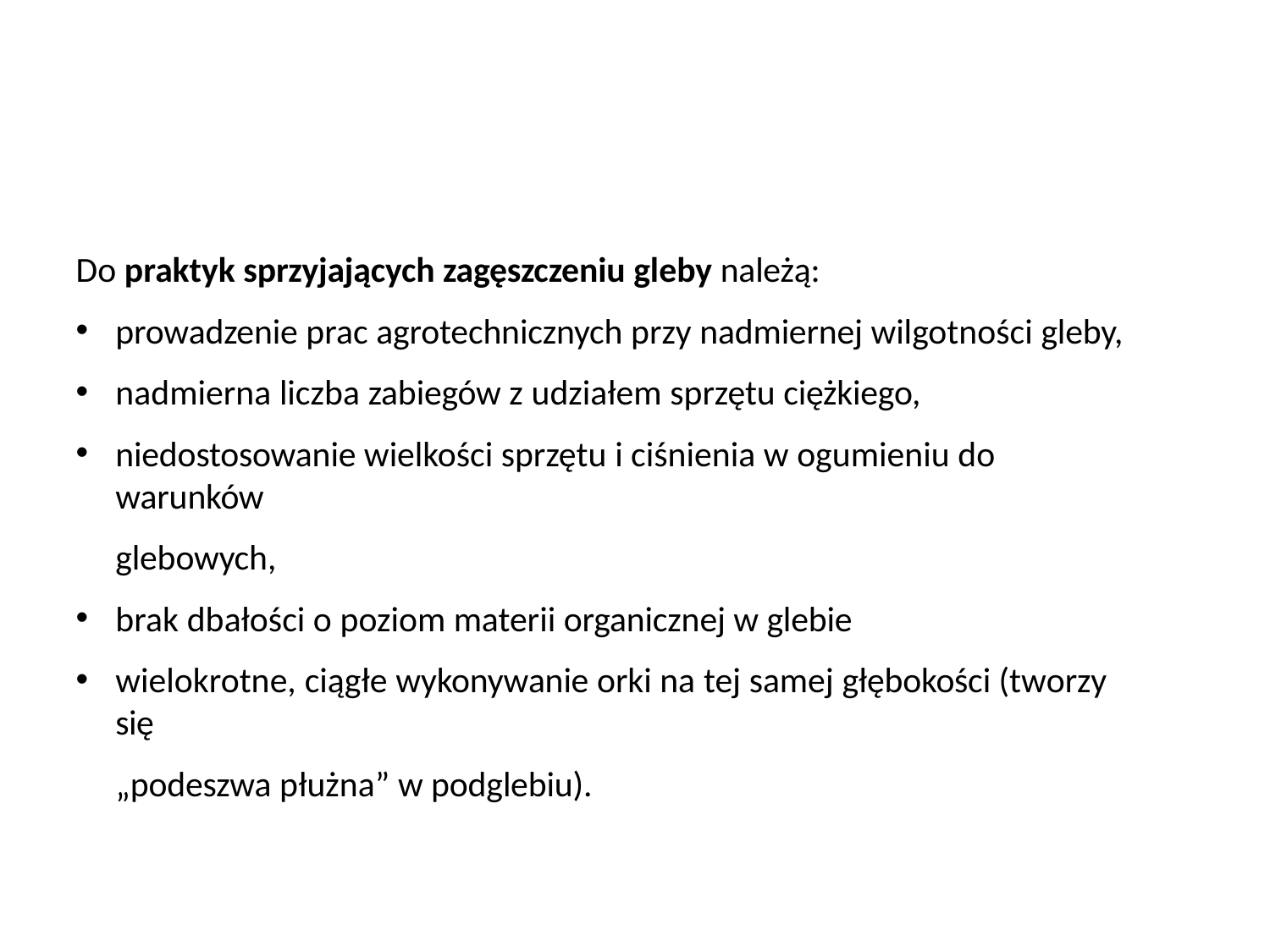

Do praktyk sprzyjających zagęszczeniu gleby należą:
prowadzenie prac agrotechnicznych przy nadmiernej wilgotności gleby,
nadmierna liczba zabiegów z udziałem sprzętu ciężkiego,
niedostosowanie wielkości sprzętu i ciśnienia w ogumieniu do warunków
glebowych,
brak dbałości o poziom materii organicznej w glebie
wielokrotne, ciągłe wykonywanie orki na tej samej głębokości (tworzy się
„podeszwa płużna” w podglebiu).